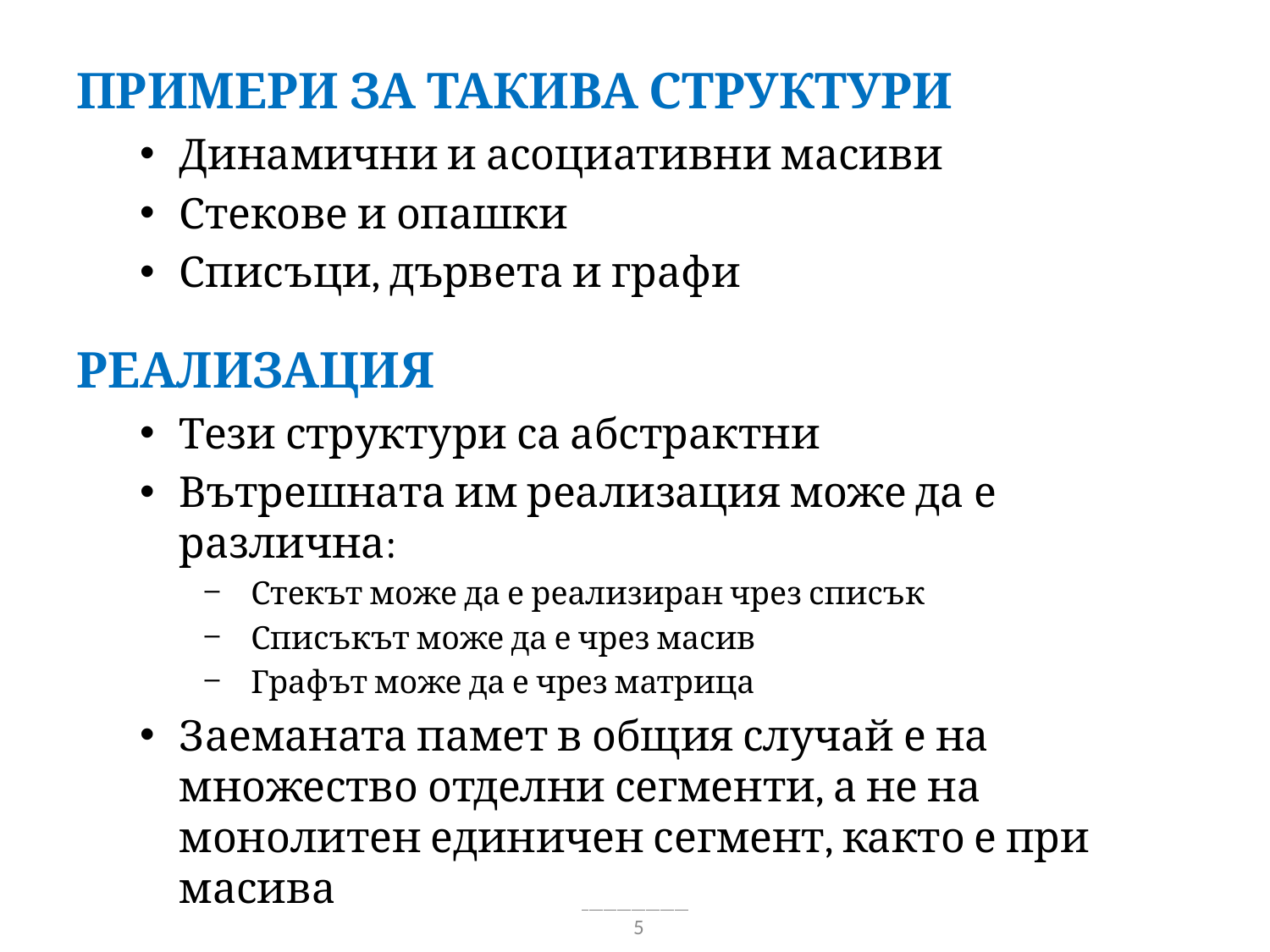

Примери за такива структури
Динамични и асоциативни масиви
Стекове и опашки
Списъци, дървета и графи
Реализация
Тези структури са абстрактни
Вътрешната им реализация може да е различна:
Стекът може да е реализиран чрез списък
Списъкът може да е чрез масив
Графът може да е чрез матрица
Заеманата памет в общия случай е на множество отделни сегменти, а не на монолитен единичен сегмент, както е при масива

5